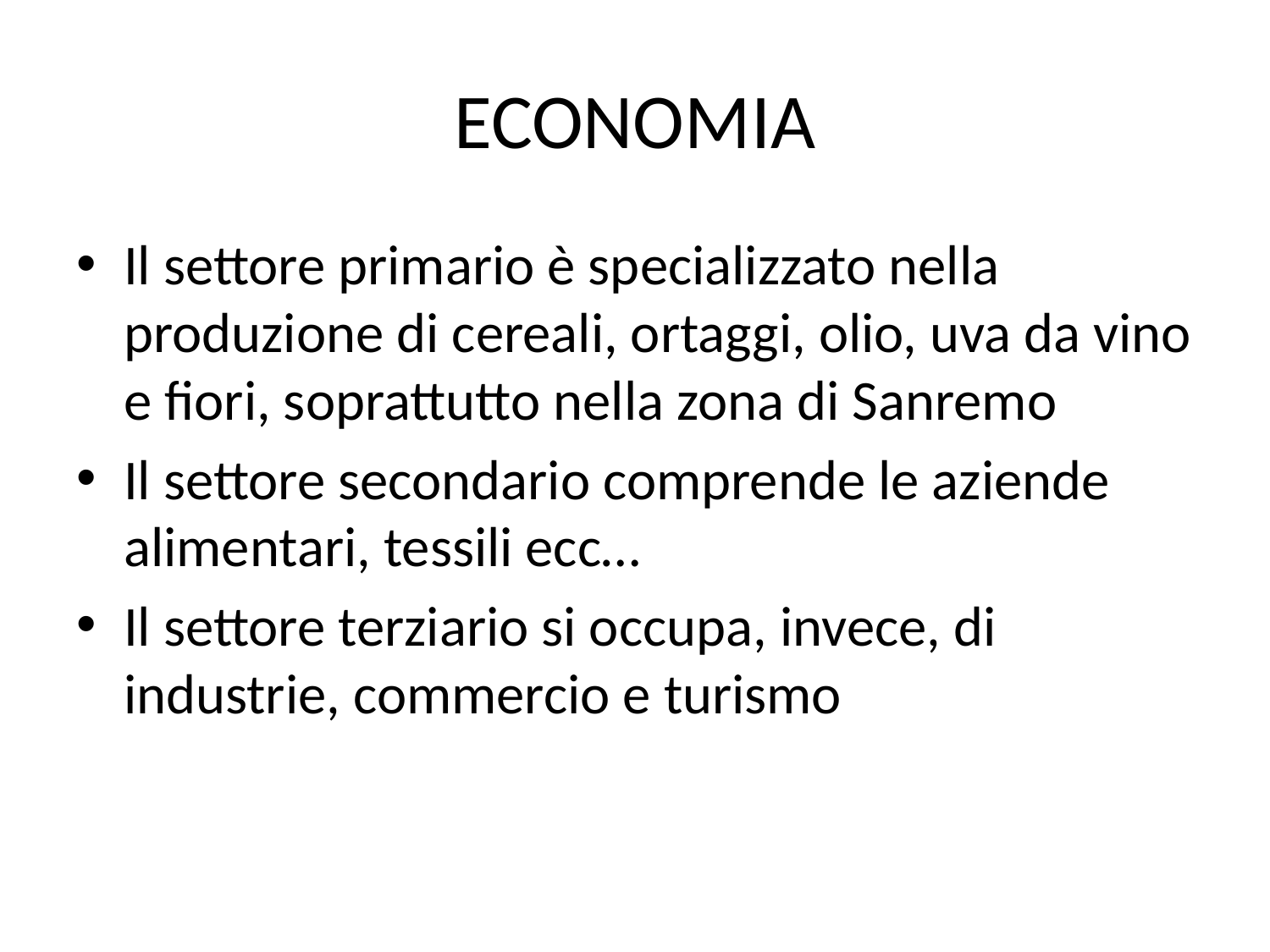

# ECONOMIA
Il settore primario è specializzato nella produzione di cereali, ortaggi, olio, uva da vino e fiori, soprattutto nella zona di Sanremo
Il settore secondario comprende le aziende alimentari, tessili ecc…
Il settore terziario si occupa, invece, di industrie, commercio e turismo